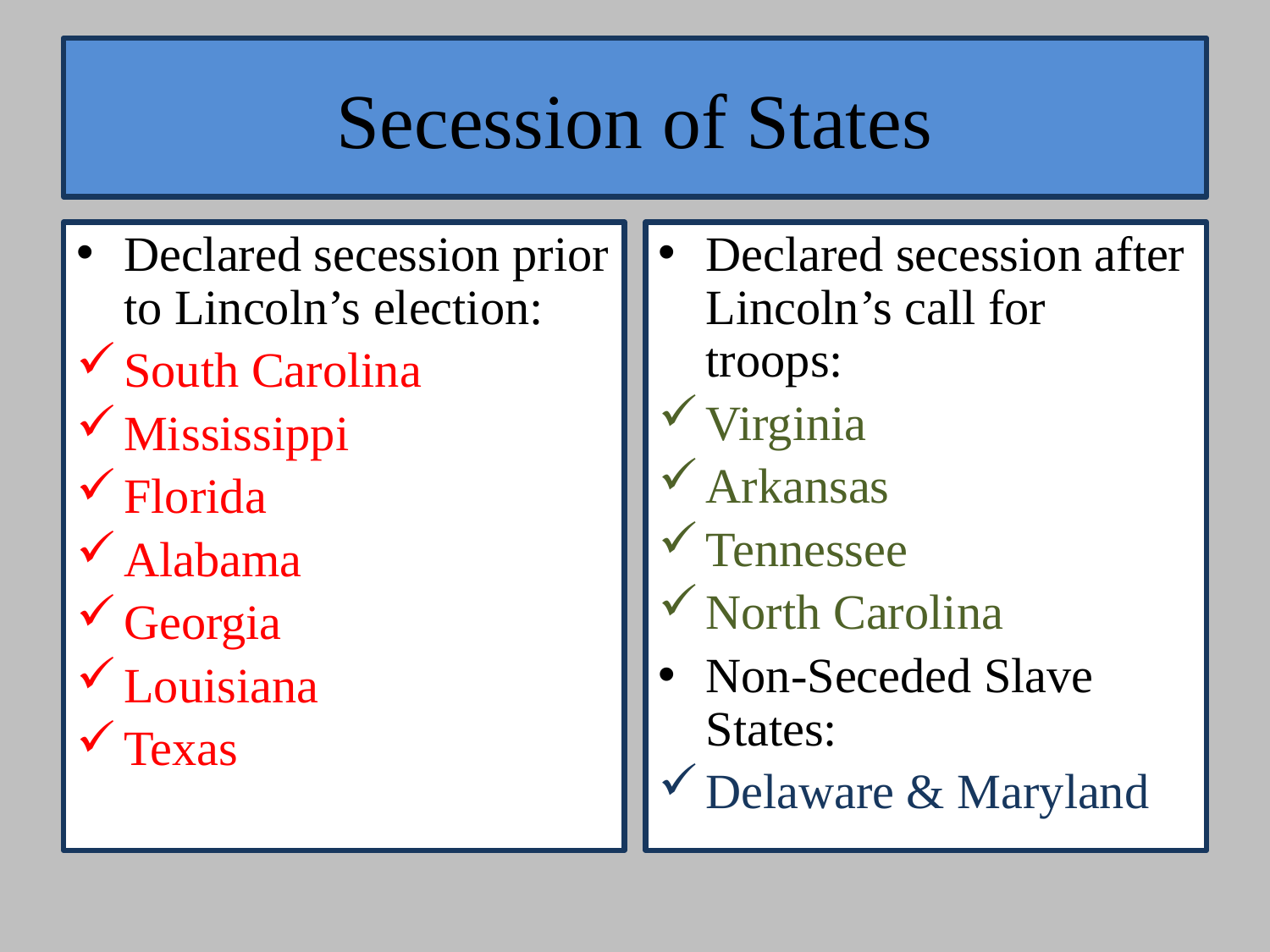

# Secession of States
Declared secession prior to Lincoln’s election:
South Carolina
Mississippi
Florida
Alabama
Georgia
Louisiana
Texas
Declared secession after Lincoln’s call for troops:
Virginia
Arkansas
Tennessee
North Carolina
Non-Seceded Slave States:
Delaware & Maryland